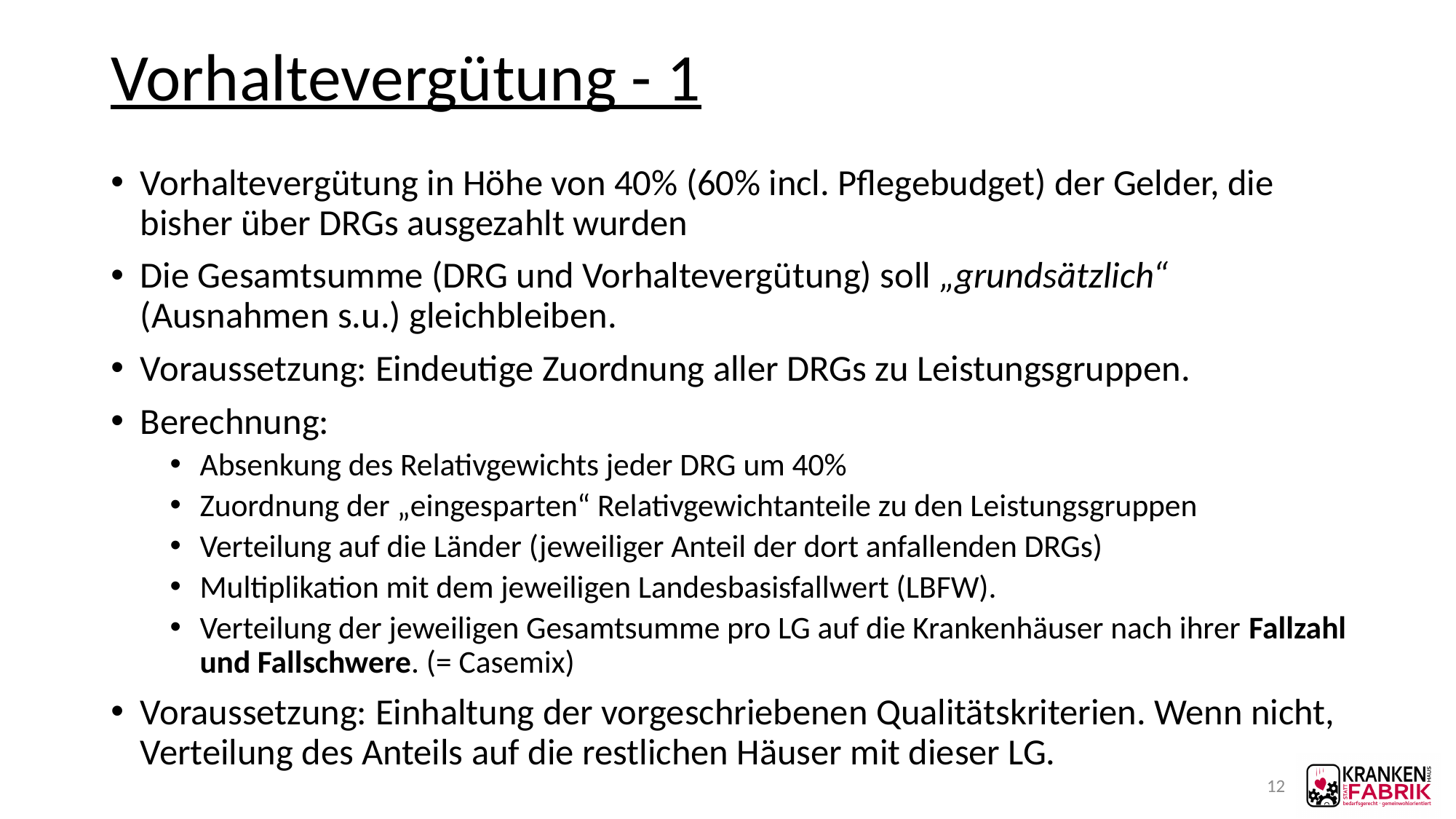

# Vorhaltevergütung - 1
Vorhaltevergütung in Höhe von 40% (60% incl. Pflegebudget) der Gelder, die bisher über DRGs ausgezahlt wurden
Die Gesamtsumme (DRG und Vorhaltevergütung) soll „grundsätzlich“ (Ausnahmen s.u.) gleichbleiben.
Voraussetzung: Eindeutige Zuordnung aller DRGs zu Leistungsgruppen.
Berechnung:
Absenkung des Relativgewichts jeder DRG um 40%
Zuordnung der „eingesparten“ Relativgewichtanteile zu den Leistungsgruppen
Verteilung auf die Länder (jeweiliger Anteil der dort anfallenden DRGs)
Multiplikation mit dem jeweiligen Landesbasisfallwert (LBFW).
Verteilung der jeweiligen Gesamtsumme pro LG auf die Krankenhäuser nach ihrer Fallzahl und Fallschwere. (= Casemix)
Voraussetzung: Einhaltung der vorgeschriebenen Qualitätskriterien. Wenn nicht, Verteilung des Anteils auf die restlichen Häuser mit dieser LG.
12